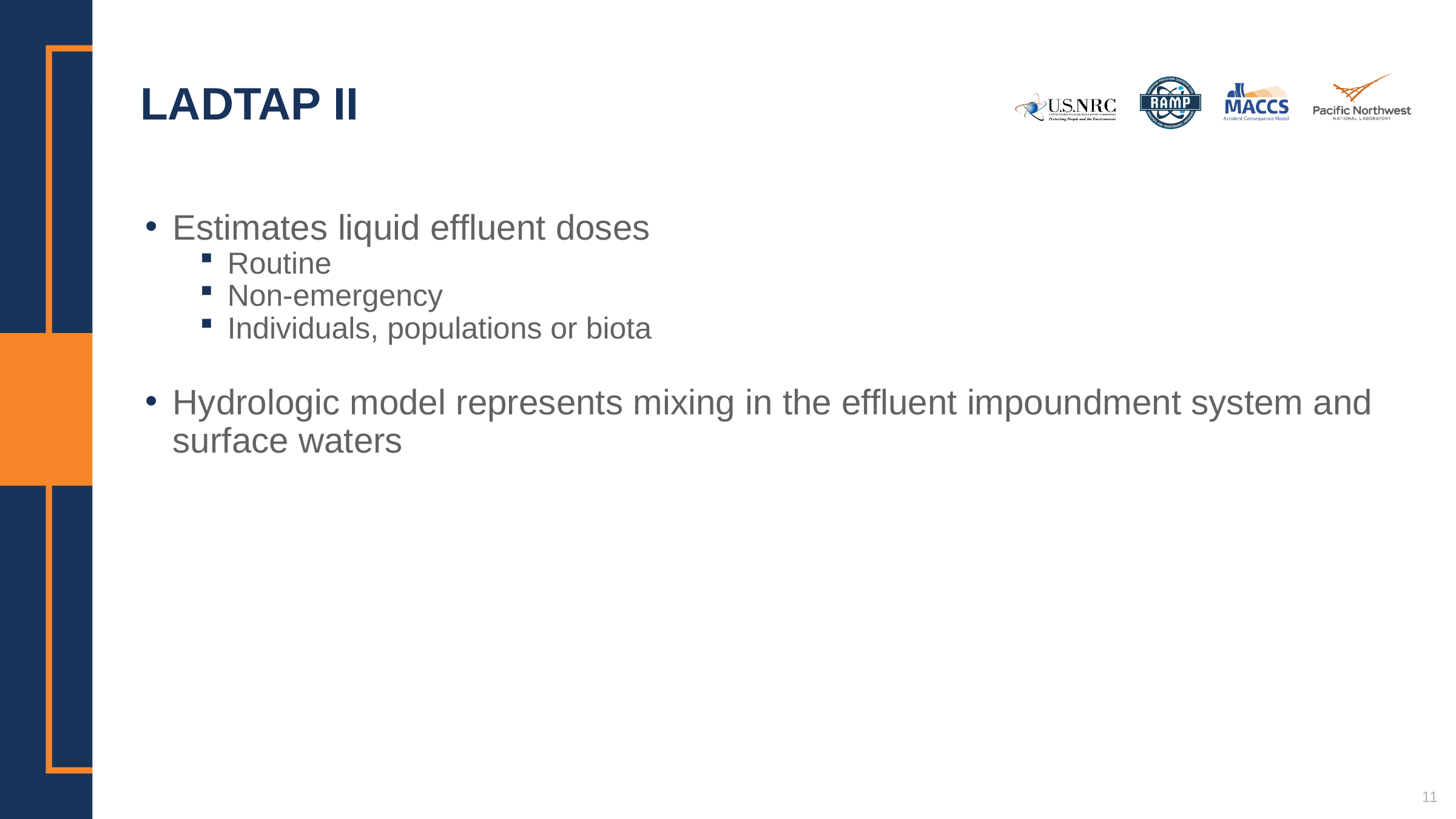

# LADTAP II
Estimates liquid effluent doses
Routine
Non-emergency
Individuals, populations or biota

Hydrologic model represents mixing in the effluent impoundment system and surface waters

11